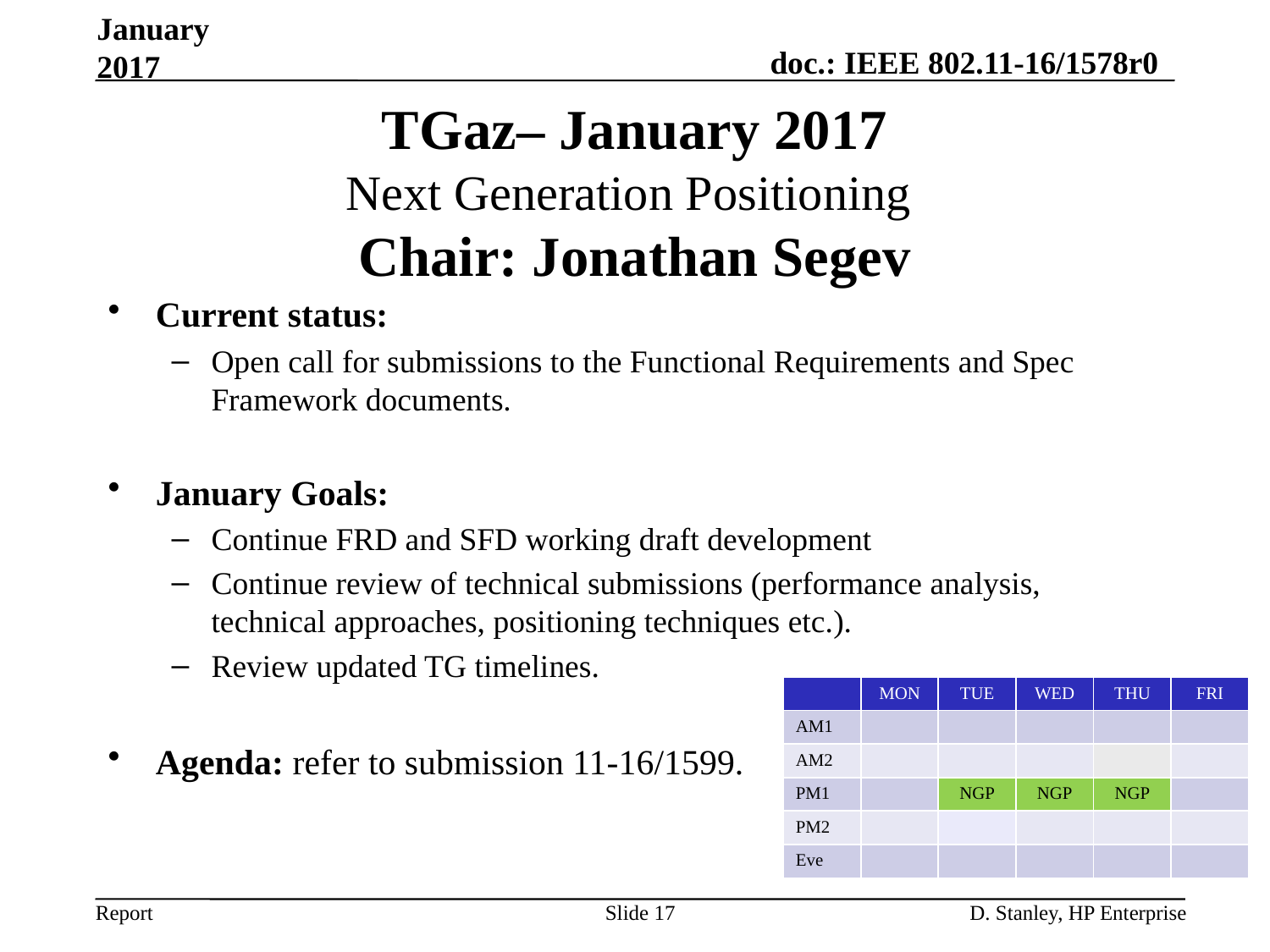

January 2017
# TGaz– January 2017 Next Generation Positioning Chair: Jonathan Segev
Current status:
Open call for submissions to the Functional Requirements and Spec Framework documents.

January Goals:
Continue FRD and SFD working draft development
Continue review of technical submissions (performance analysis, technical approaches, positioning techniques etc.).
Review updated TG timelines.

Agenda: refer to submission 11-16/1599.

|  | MON | TUE | WED | THU | FRI |
| --- | --- | --- | --- | --- | --- |
| AM1 |  |  |  |  |  |
| AM2 |  |  |  |  |  |
| PM1 |  | NGP | NGP | NGP |  |
| PM2 |  |  |  |  |  |
| Eve |  |  |  |  |  |
Slide 17
D. Stanley, HP Enterprise